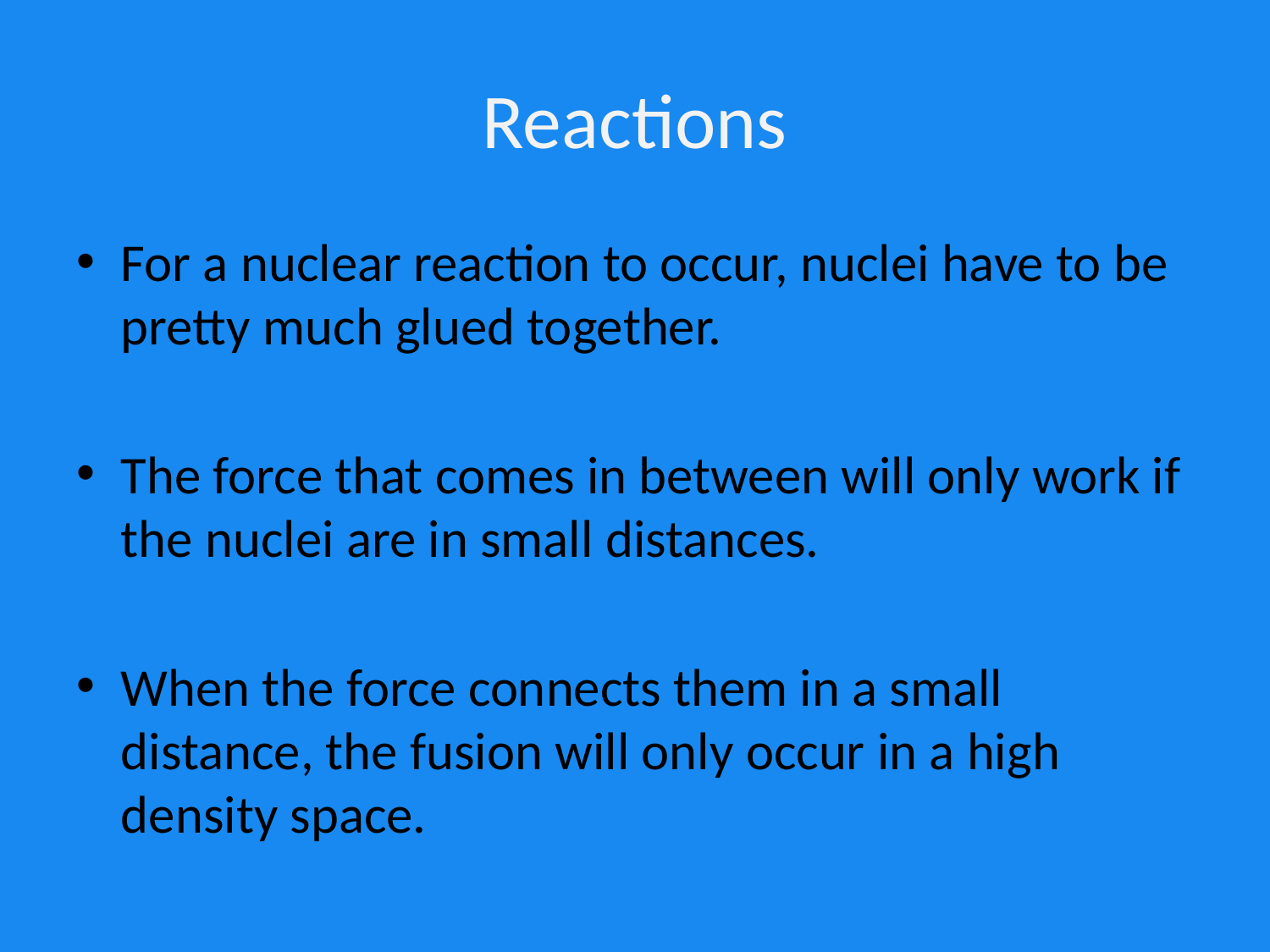

# Reactions
For a nuclear reaction to occur, nuclei have to be pretty much glued together.

The force that comes in between will only work if the nuclei are in small distances.

When the force connects them in a small distance, the fusion will only occur in a high density space.